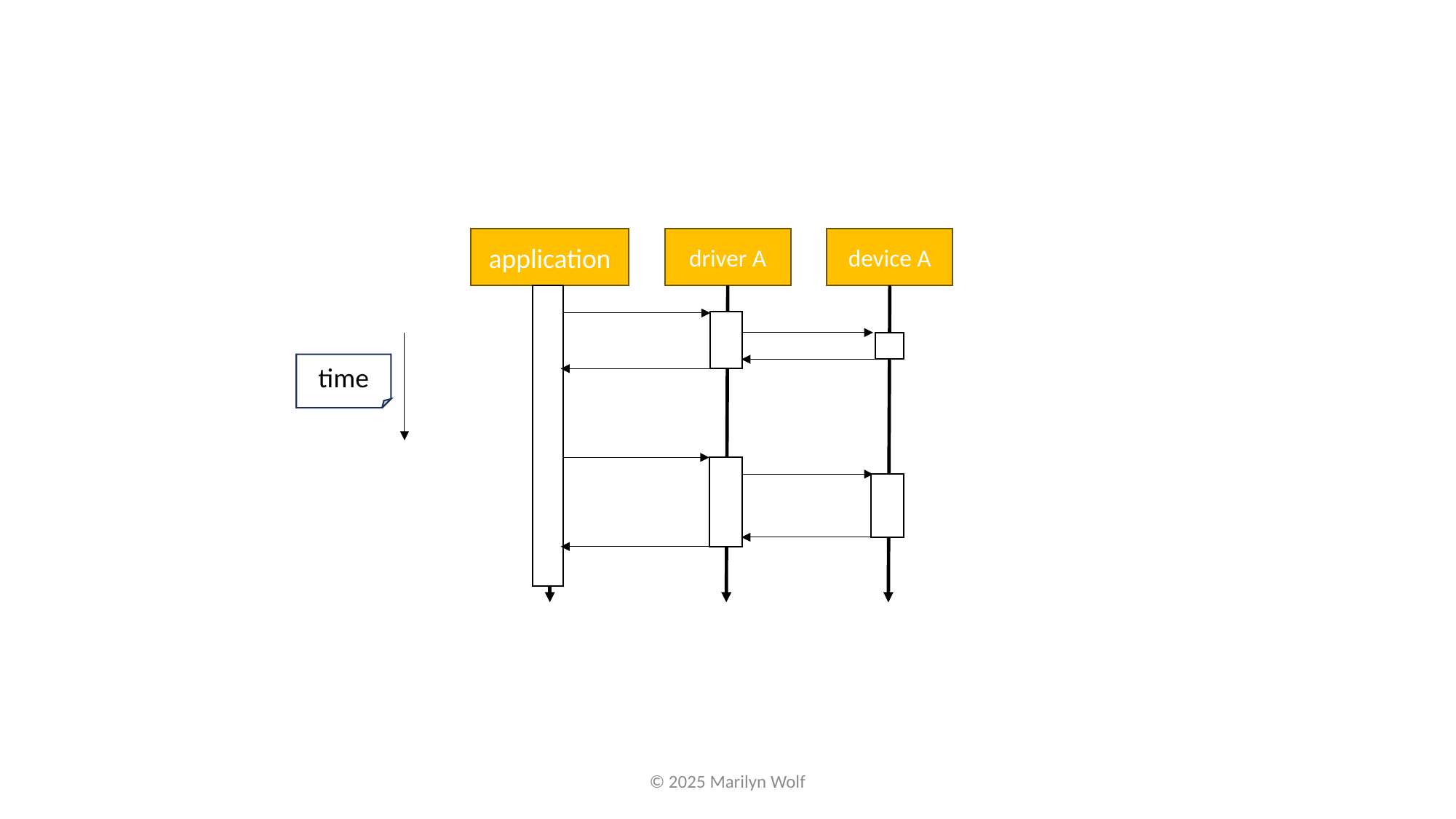

application
driver A
device A

time

© 2025 Marilyn Wolf